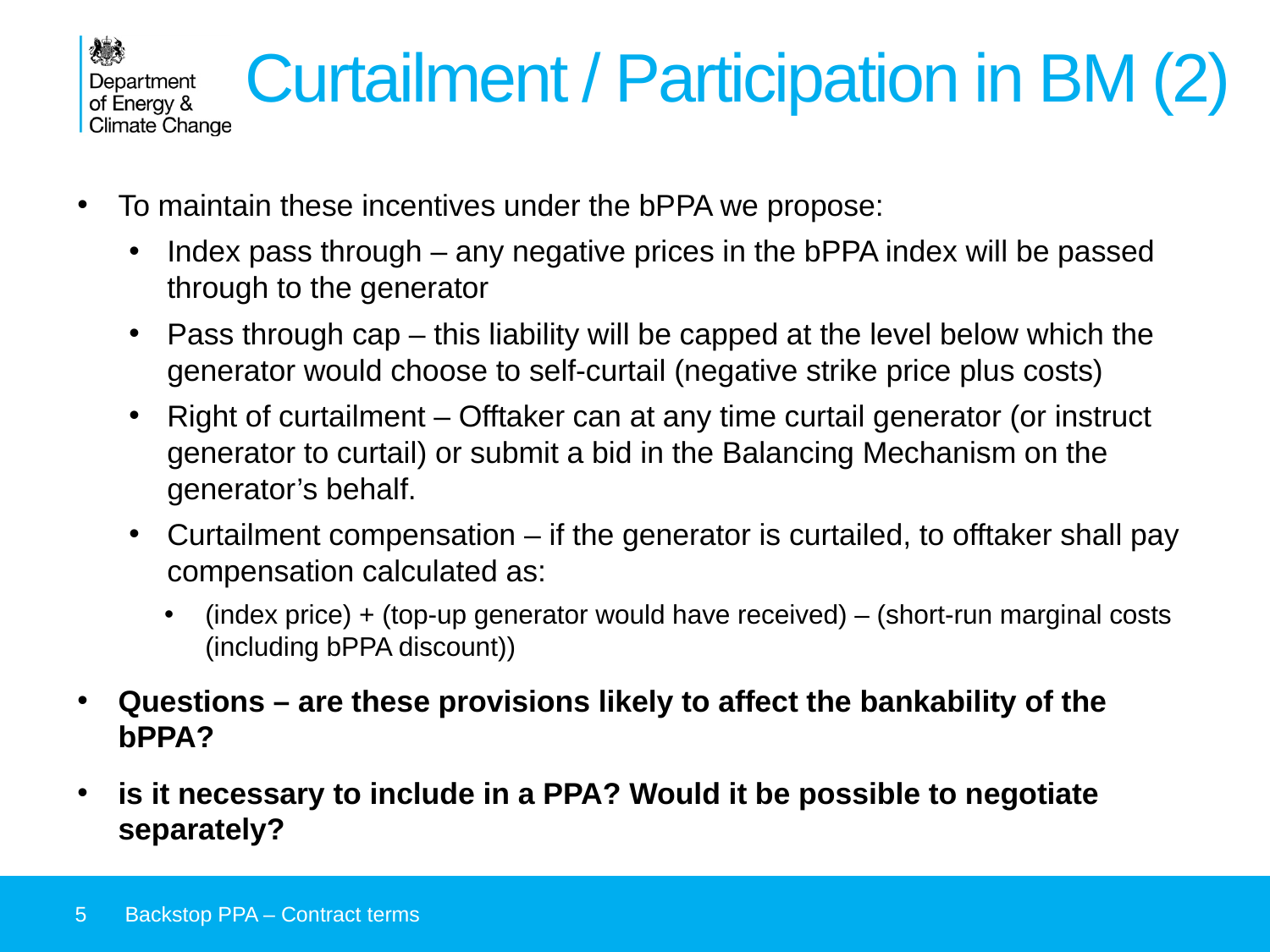

# Curtailment / Participation in BM (2)
To maintain these incentives under the bPPA we propose:
Index pass through – any negative prices in the bPPA index will be passed through to the generator
Pass through cap – this liability will be capped at the level below which the generator would choose to self-curtail (negative strike price plus costs)
Right of curtailment – Offtaker can at any time curtail generator (or instruct generator to curtail) or submit a bid in the Balancing Mechanism on the generator’s behalf.
Curtailment compensation – if the generator is curtailed, to offtaker shall pay compensation calculated as:
(index price) + (top-up generator would have received) – (short-run marginal costs (including bPPA discount))
Questions – are these provisions likely to affect the bankability of the bPPA?
is it necessary to include in a PPA? Would it be possible to negotiate separately?
5
Backstop PPA – Contract terms